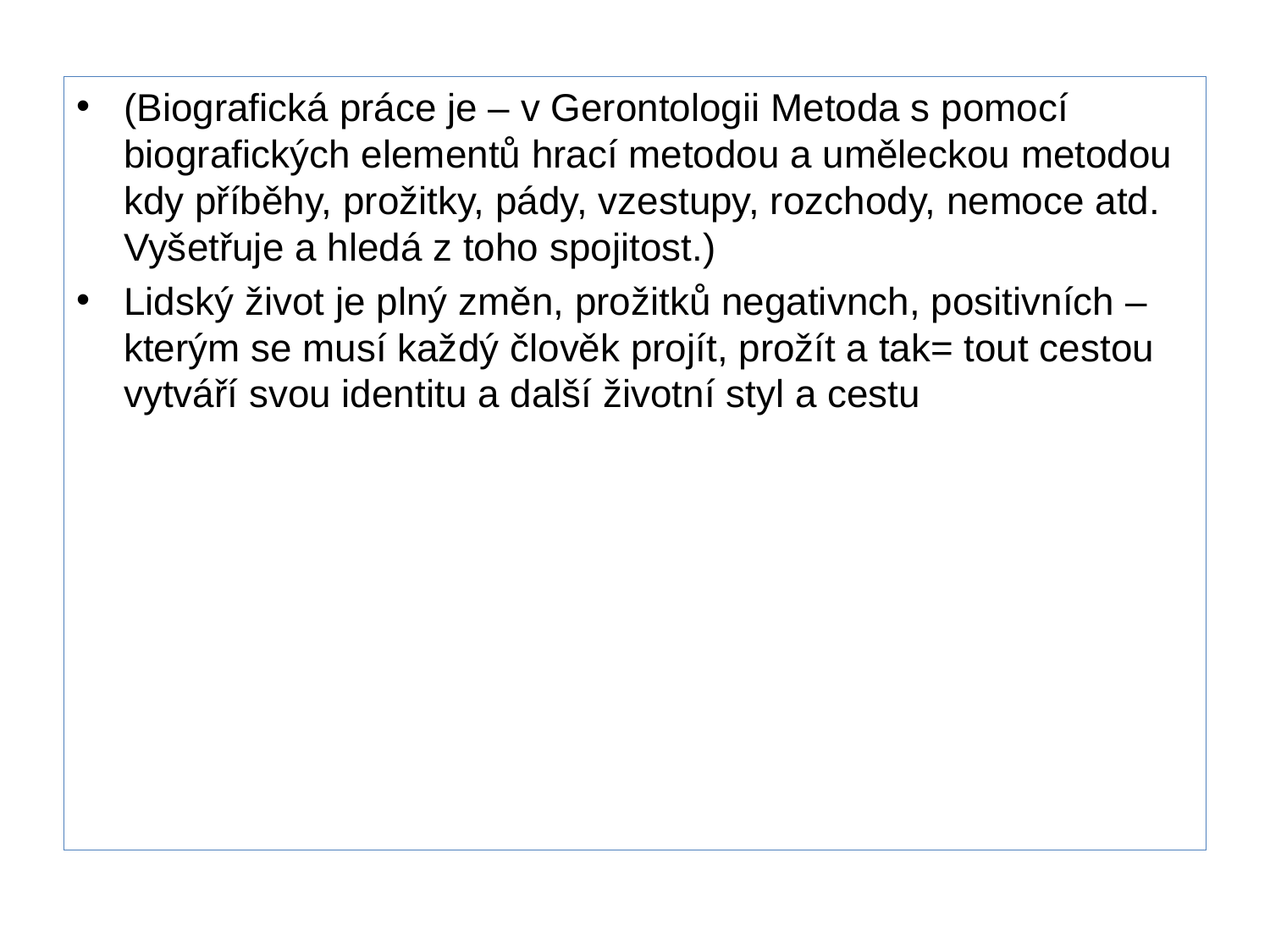

(Biografická práce je – v Gerontologii Metoda s pomocí biografických elementů hrací metodou a uměleckou metodou kdy příběhy, prožitky, pády, vzestupy, rozchody, nemoce atd. Vyšetřuje a hledá z toho spojitost.)
Lidský život je plný změn, prožitků negativnch, positivních – kterým se musí každý člověk projít, prožít a tak= tout cestou vytváří svou identitu a další životní styl a cestu